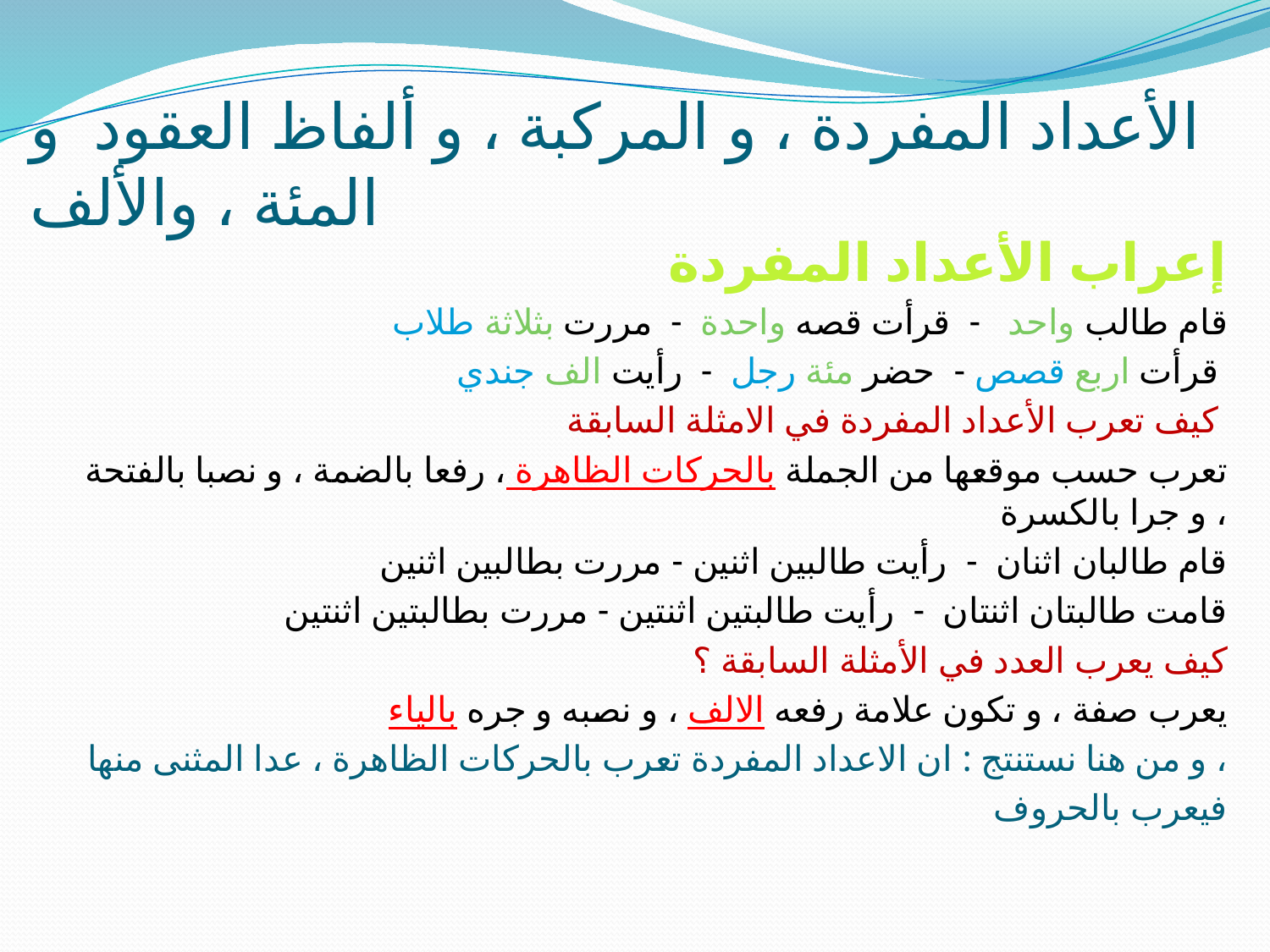

# الأعداد المفردة ، و المركبة ، و ألفاظ العقود  و المئة ، والألف
إعراب الأعداد المفردة
قام طالب واحد   -  قرأت قصه واحدة  -  مررت بثلاثة طلاب
قرأت اربع قصص -  حضر مئة رجل  -  رأيت الف جندي
كيف تعرب الأعداد المفردة في الامثلة السابقة
تعرب حسب موقعها من الجملة بالحركات الظاهرة ، رفعا بالضمة ، و نصبا بالفتحة ، و جرا بالكسرة
قام طالبان اثنان  -  رأيت طالبين اثنين - مررت بطالبين اثنين
قامت طالبتان اثنتان  -  رأيت طالبتين اثنتين - مررت بطالبتين اثنتين
كيف يعرب العدد في الأمثلة السابقة ؟
يعرب صفة ، و تكون علامة رفعه الالف ، و نصبه و جره بالياء
و من هنا نستنتج : ان الاعداد المفردة تعرب بالحركات الظاهرة ، عدا المثنى منها ،
فيعرب بالحروف